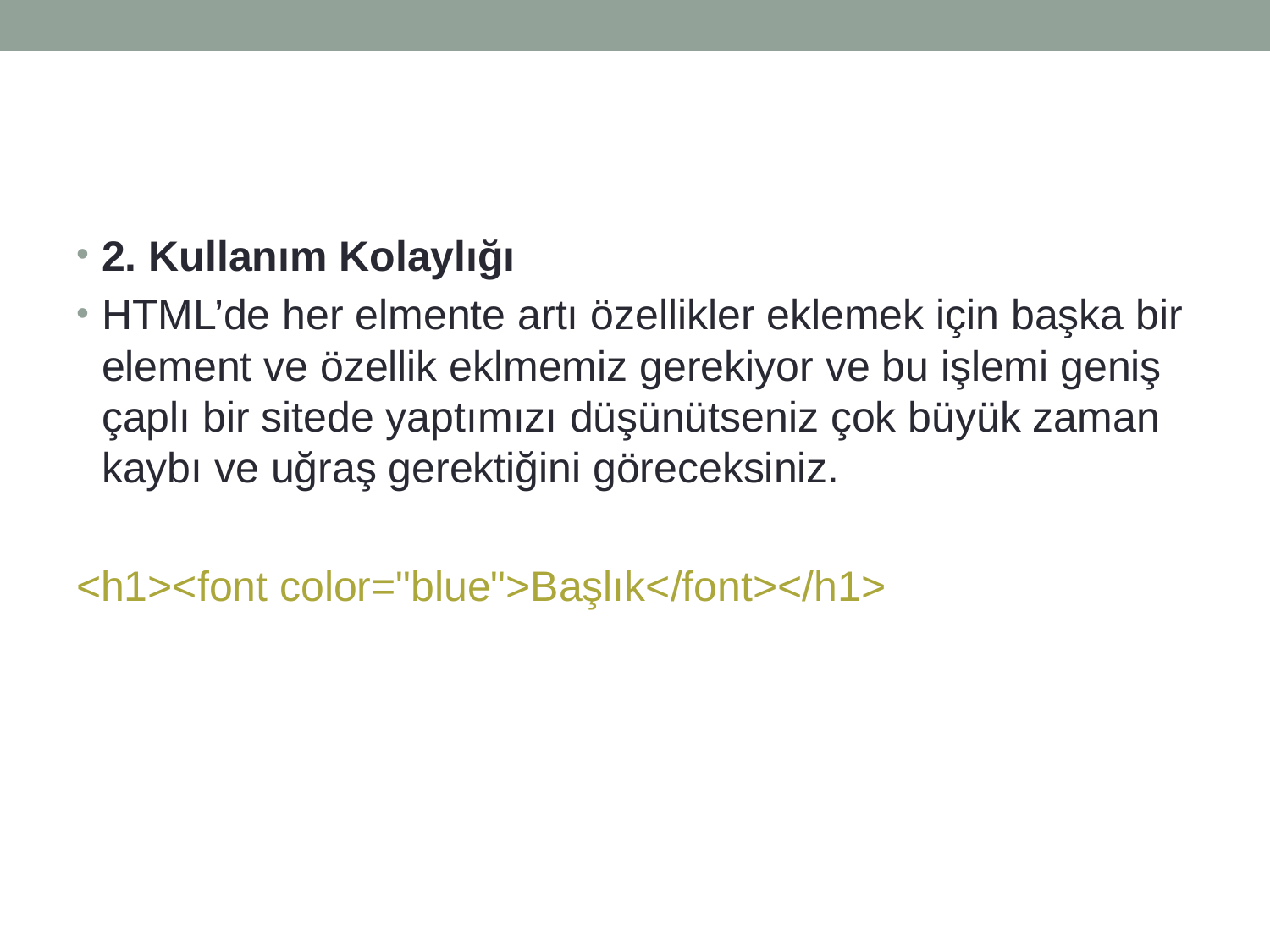

#
2. Kullanım Kolaylığı
HTML’de her elmente artı özellikler eklemek için başka bir element ve özellik eklmemiz gerekiyor ve bu işlemi geniş çaplı bir sitede yaptımızı düşünütseniz çok büyük zaman kaybı ve uğraş gerektiğini göreceksiniz.

<h1><font color="blue">Başlık</font></h1>